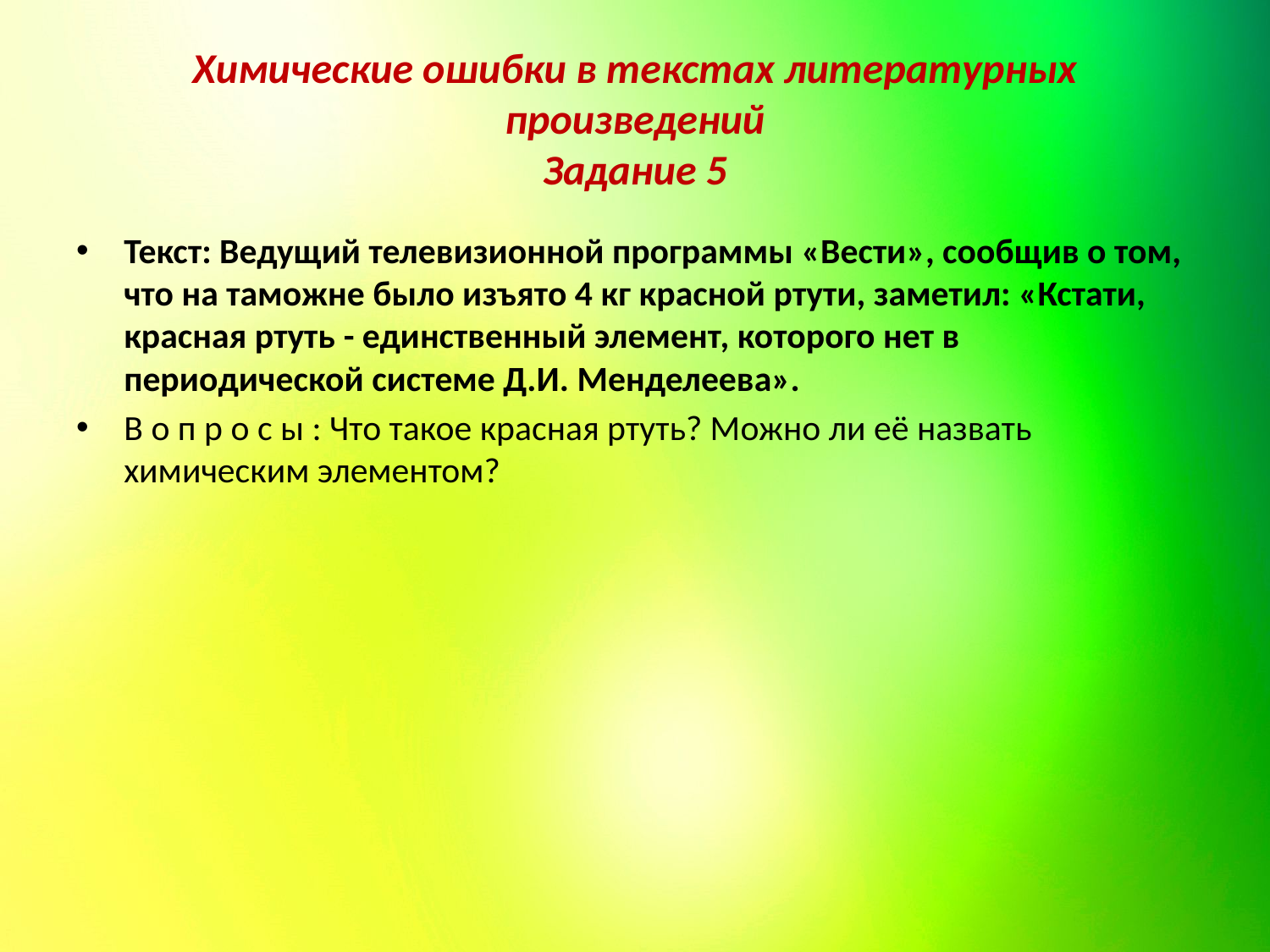

# Химические ошибки в текстах литературных произведений Задание 5
Текст: Ведущий телевизионной программы «Вести», сообщив о том, что на таможне было изъято 4 кг красной ртути, заметил: «Кстати, красная ртуть - единственный элемент, которого нет в периодической системе Д.И. Менделеева».
В о п р о с ы : Что такое красная ртуть? Можно ли её назвать химическим элементом?